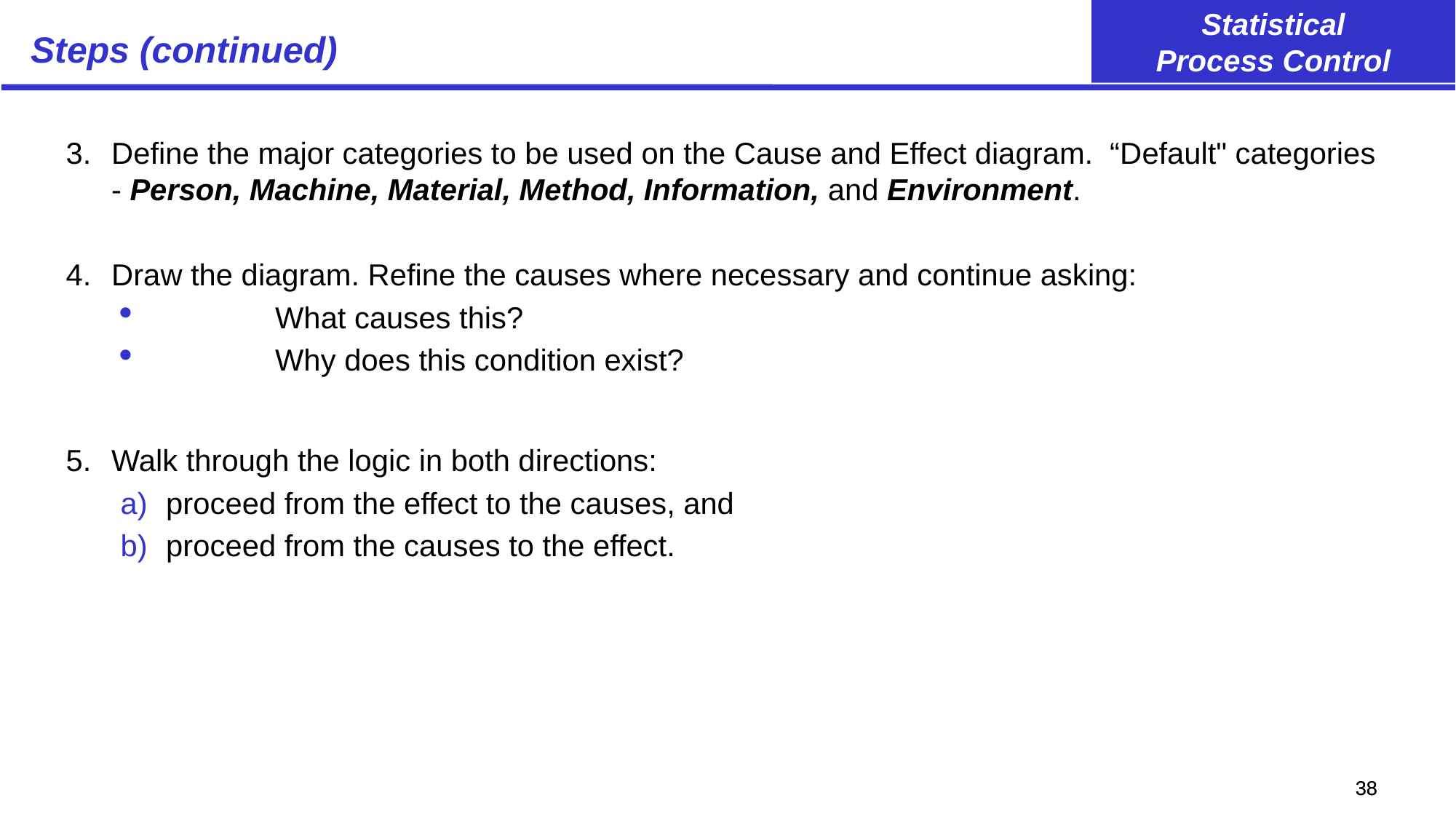

# Steps (continued)
3.	Define the major categories to be used on the Cause and Effect diagram.  “Default" categories - Person, Machine, Material, Method, Information, and Environment.

4.	Draw the diagram. Refine the causes where necessary and continue asking:
	What causes this?
	Why does this condition exist?

5.	Walk through the logic in both directions:
proceed from the effect to the causes, and
proceed from the causes to the effect.